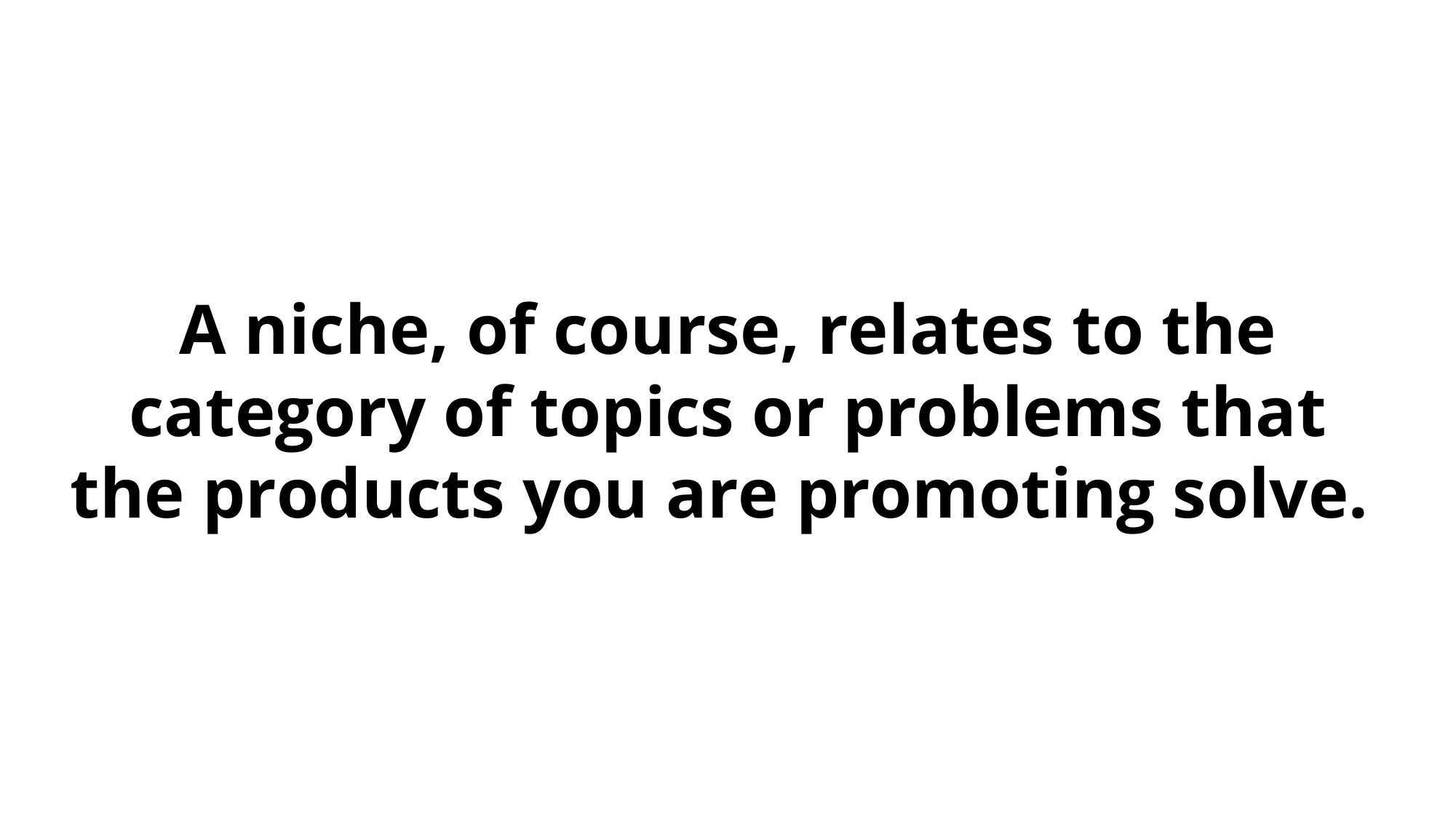

A niche, of course, relates to the category of topics or problems that the products you are promoting solve.